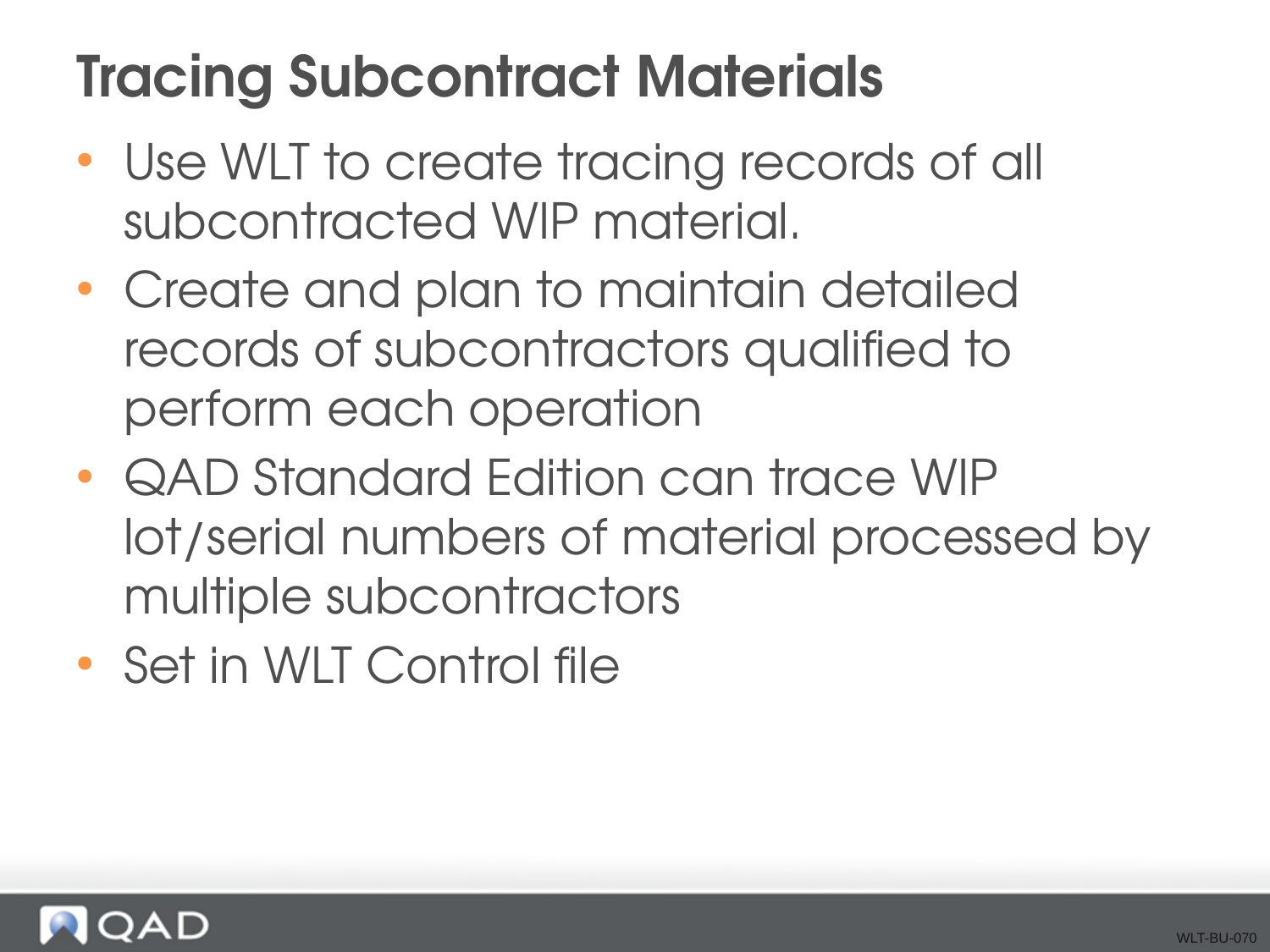

# Tracing Subcontract Materials
Use WLT to create tracing records of all subcontracted WIP material.
Create and plan to maintain detailed records of subcontractors qualified to perform each operation
QAD Standard Edition can trace WIP lot/serial numbers of material processed by multiple subcontractors
Set in WLT Control file
WLT-BU-070